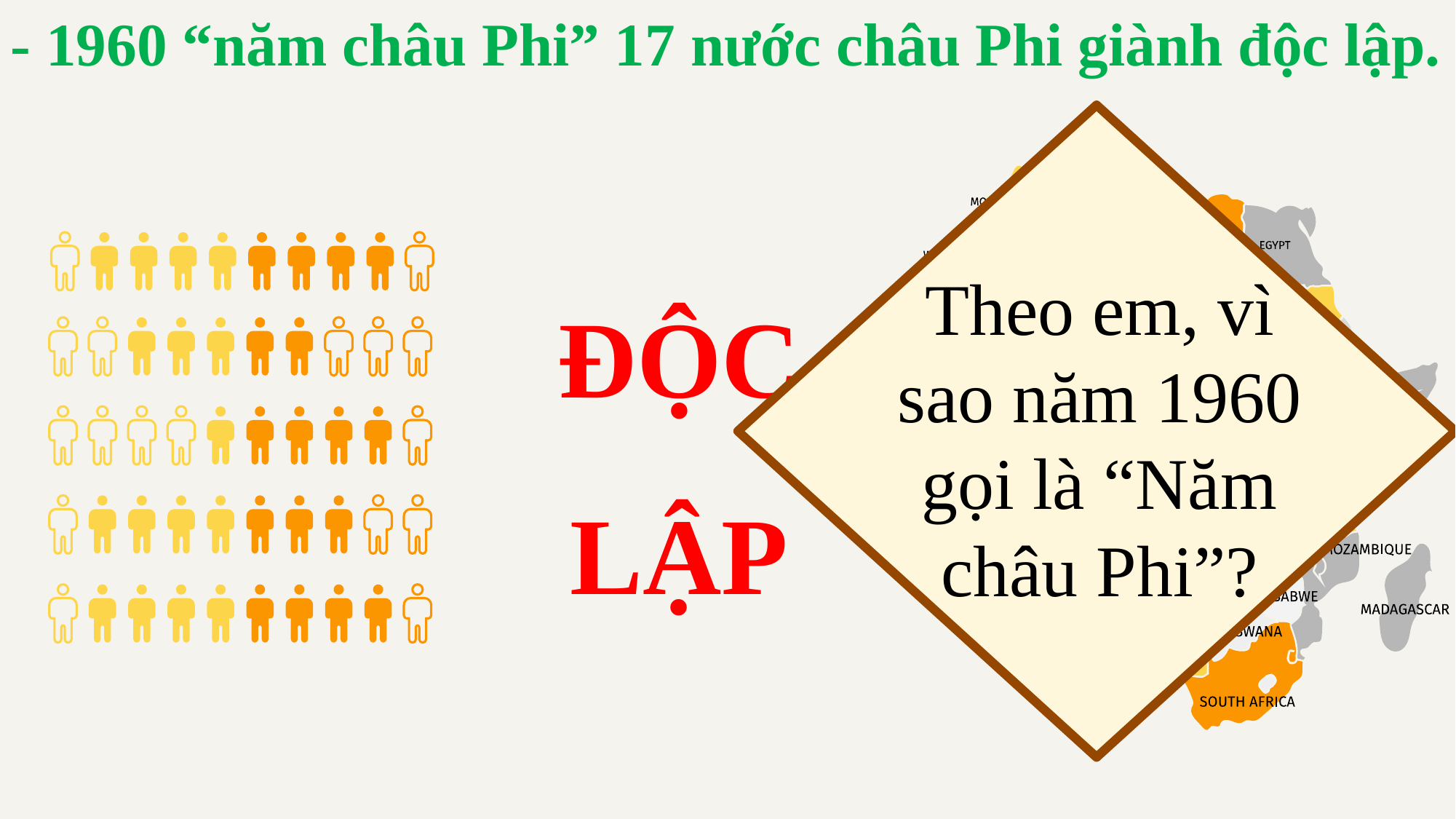

- 1960 “năm châu Phi” 17 nước châu Phi giành độc lập.

Theo em, vì sao năm 1960 gọi là “Năm châu Phi”?

ĐỘC LẬP